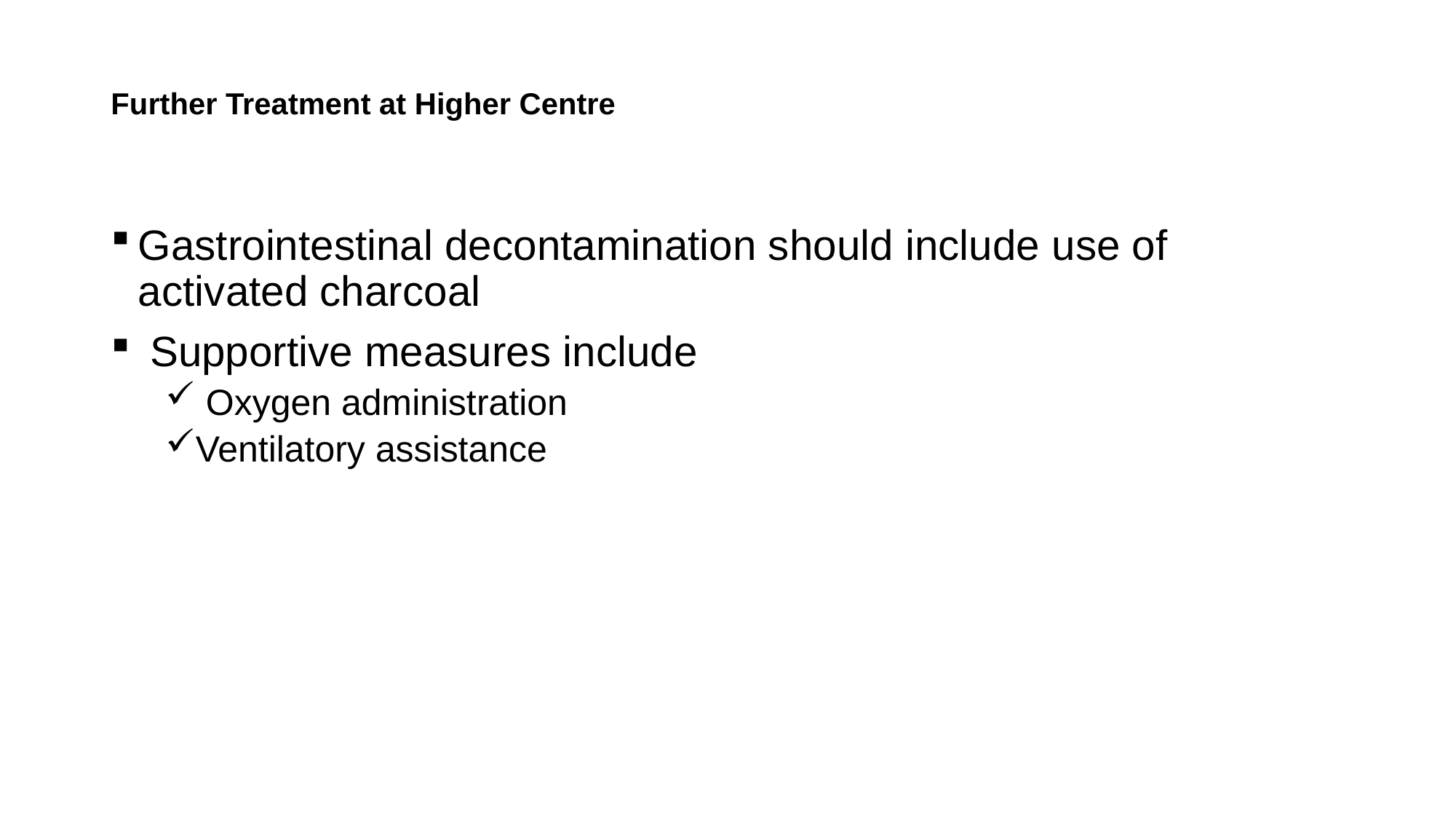

# Further Treatment at Higher Centre
Gastrointestinal decontamination should include use of activated charcoal
 Supportive measures include
 Oxygen administration
Ventilatory assistance